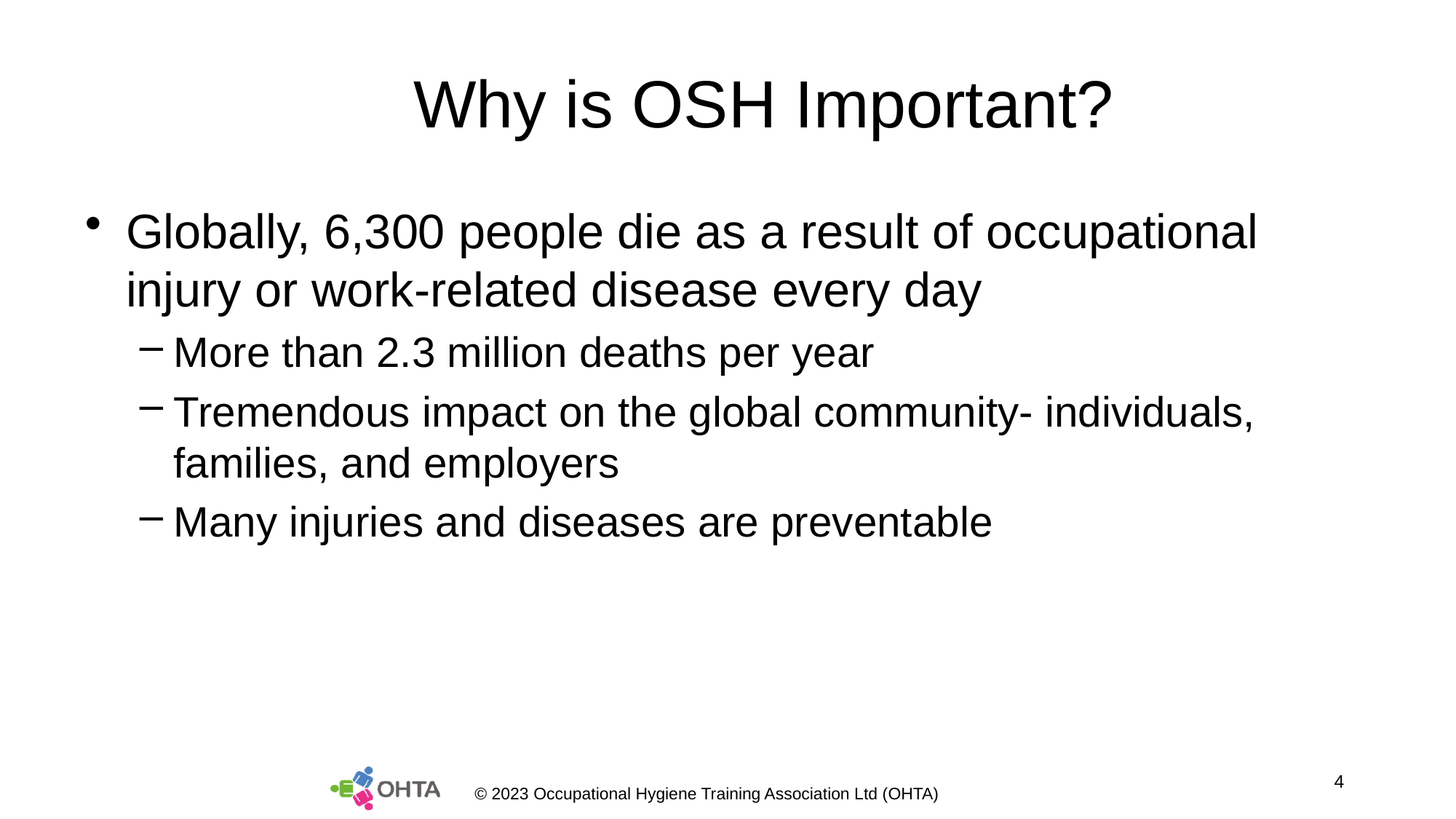

# Why is OSH Important?
Globally, 6,300 people die as a result of occupational injury or work-related disease every day
More than 2.3 million deaths per year
Tremendous impact on the global community- individuals, families, and employers
Many injuries and diseases are preventable
4